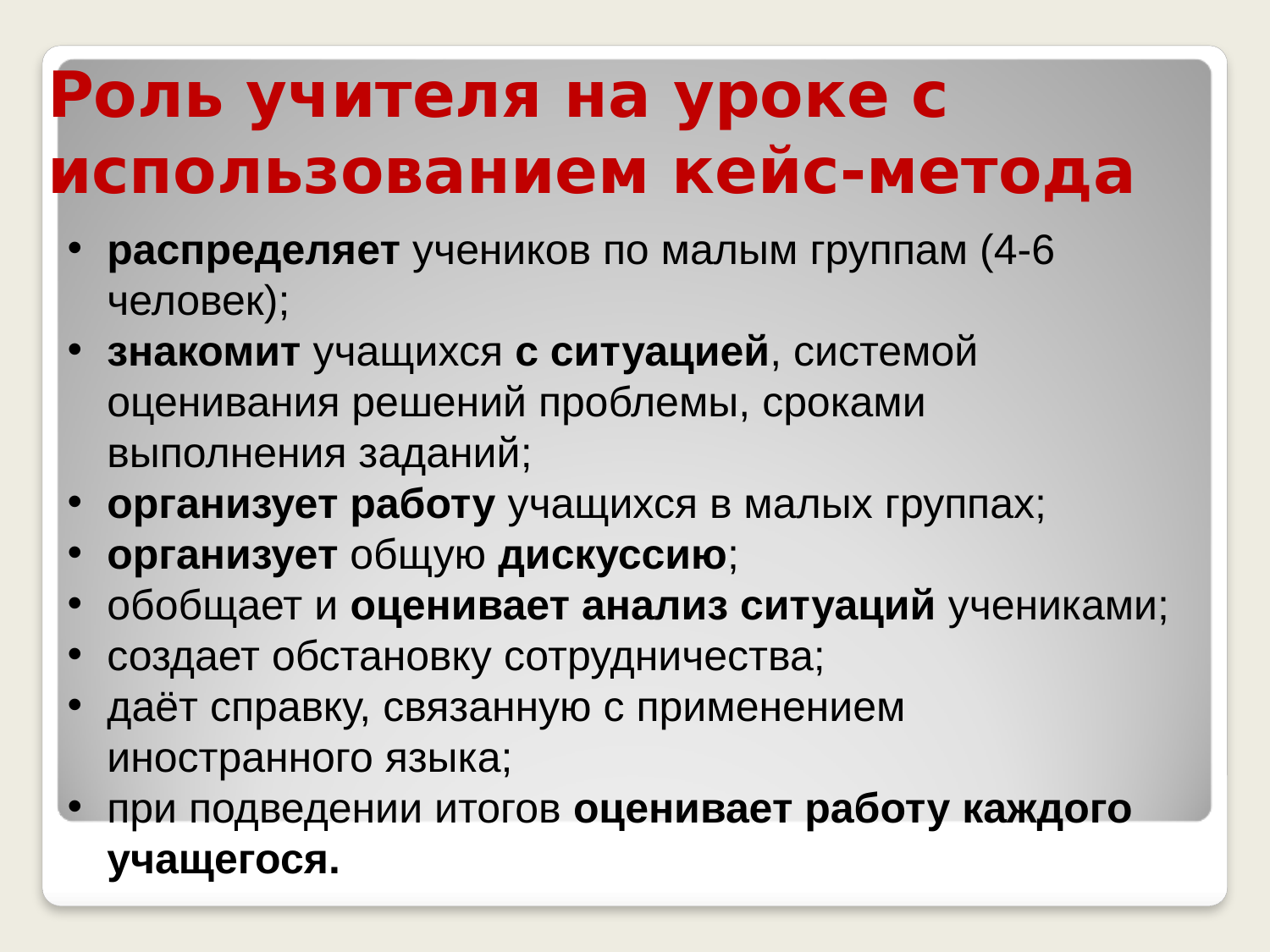

# Роль учителя на уроке с использованием кейс-метода
распределяет учеников по малым группам (4-6 человек);
знакомит учащихся с ситуацией, системой оценивания решений проблемы, сроками выполнения заданий;
организует работу учащихся в малых группах;
организует общую дискуссию;
обобщает и оценивает анализ ситуаций учениками;
создает обстановку сотрудничества;
даёт справку, связанную с применением иностранного языка;
при подведении итогов оценивает работу каждого учащегося.